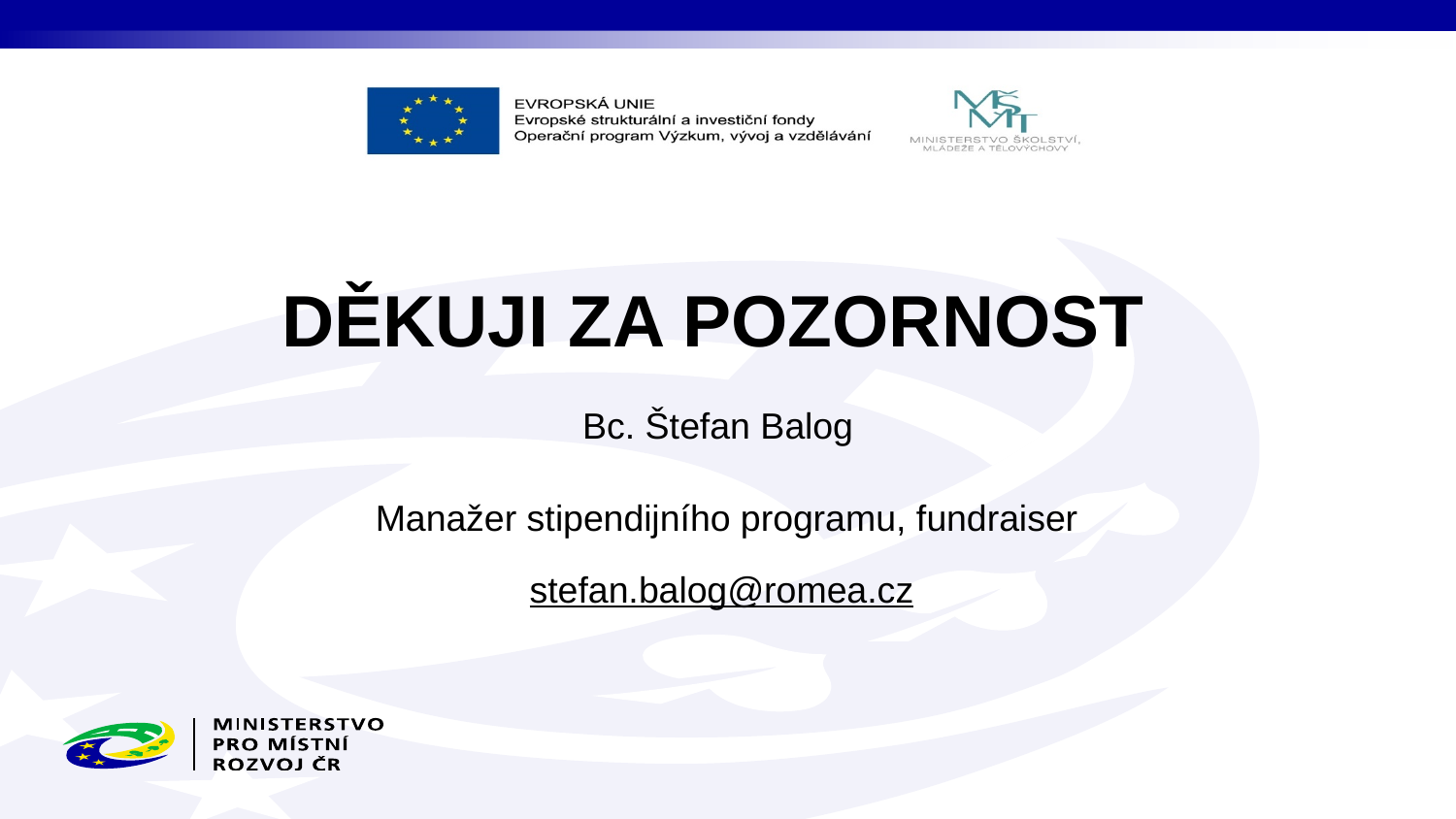

DĚKUJI ZA POZORNOST
Bc. Štefan Balog
 Manažer stipendijního programu, fundraiser
stefan.balog@romea.cz